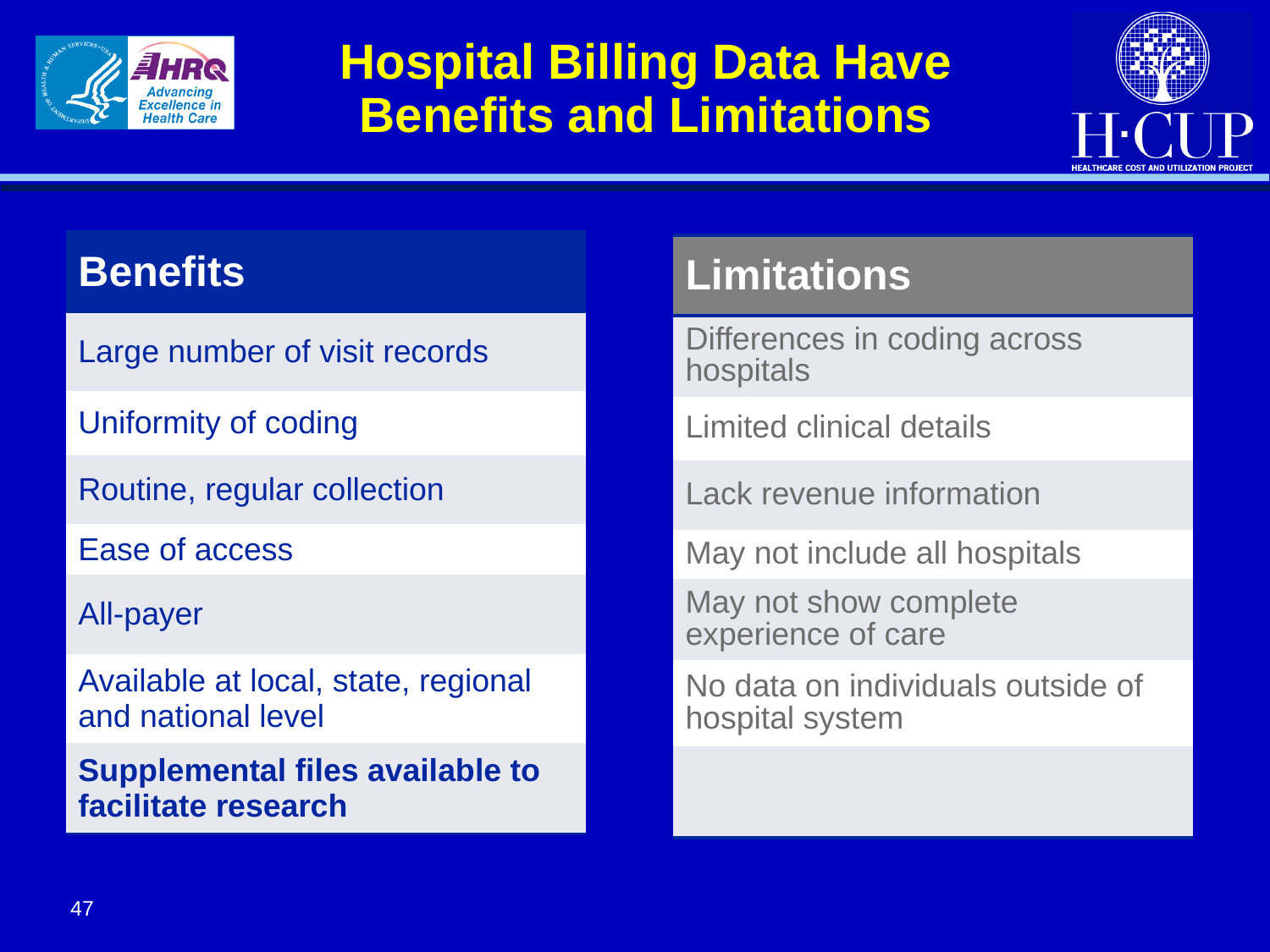

# Hospital Billing Data Have Benefits and Limitations
| Benefits |
| --- |
| Large number of visit records |
| Uniformity of coding |
| Routine, regular collection |
| Ease of access |
| All-payer |
| Available at local, state, regional and national level |
| Supplemental files available to facilitate research |
| Limitations |
| --- |
| Differences in coding across hospitals |
| Limited clinical details |
| Lack revenue information |
| May not include all hospitals |
| May not show complete experience of care |
| No data on individuals outside of hospital system |
|  |
47